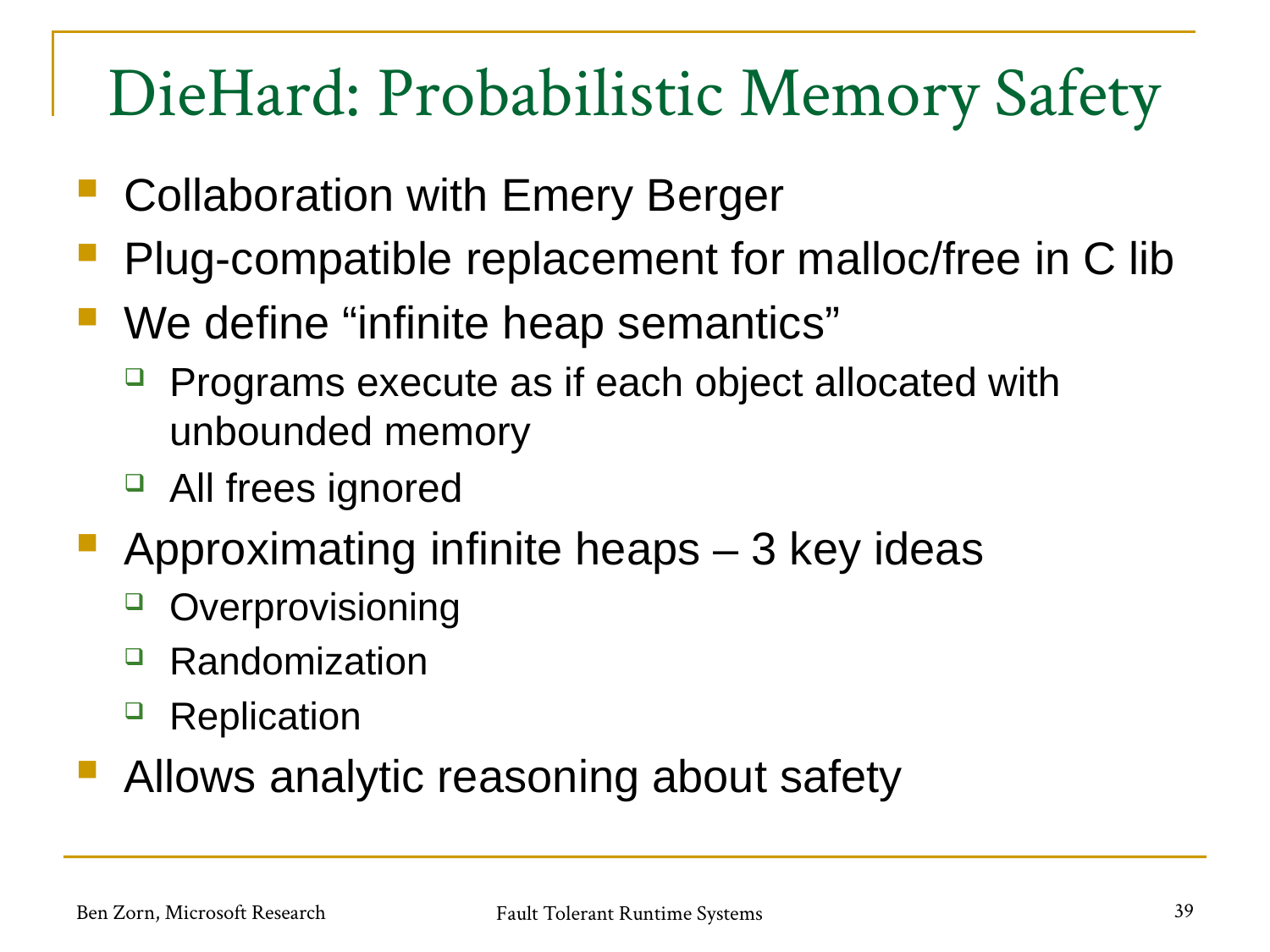

# DieHard: Probabilistic Memory Safety
Collaboration with Emery Berger
Plug-compatible replacement for malloc/free in C lib
We define “infinite heap semantics”
Programs execute as if each object allocated with unbounded memory
All frees ignored
Approximating infinite heaps – 3 key ideas
Overprovisioning
Randomization
Replication
Allows analytic reasoning about safety
Ben Zorn, Microsoft Research
39
Fault Tolerant Runtime Systems